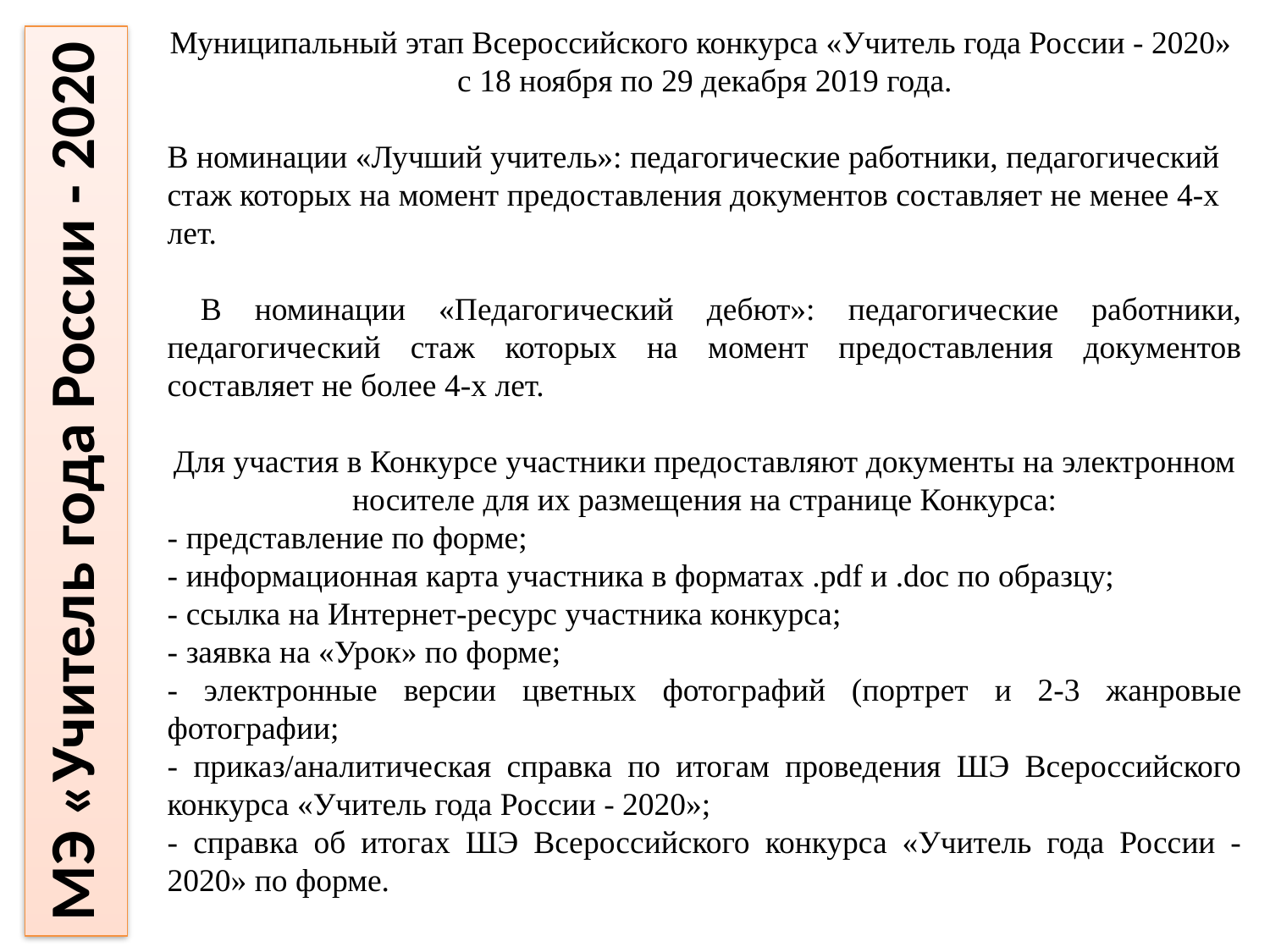

Муниципальный этап Всероссийского конкурса «Учитель года России - 2020»
с 18 ноября по 29 декабря 2019 года.

В номинации «Лучший учитель»: педагогические работники, педагогический стаж которых на момент предоставления документов составляет не менее 4-х лет.

 В номинации «Педагогический дебют»: педагогические работники, педагогический стаж которых на момент предоставления документов составляет не более 4-х лет.

Для участия в Конкурсе участники предоставляют документы на электронном носителе для их размещения на странице Конкурса:
- представление по форме;
- информационная карта участника в форматах .pdf и .doc по образцу;
- ссылка на Интернет-ресурс участника конкурса;
- заявка на «Урок» по форме;
- электронные версии цветных фотографий (портрет и 2-3 жанровые фотографии;
- приказ/аналитическая справка по итогам проведения ШЭ Всероссийского конкурса «Учитель года России - 2020»;
- справка об итогах ШЭ Всероссийского конкурса «Учитель года России - 2020» по форме.
МЭ «Учитель года России - 2020